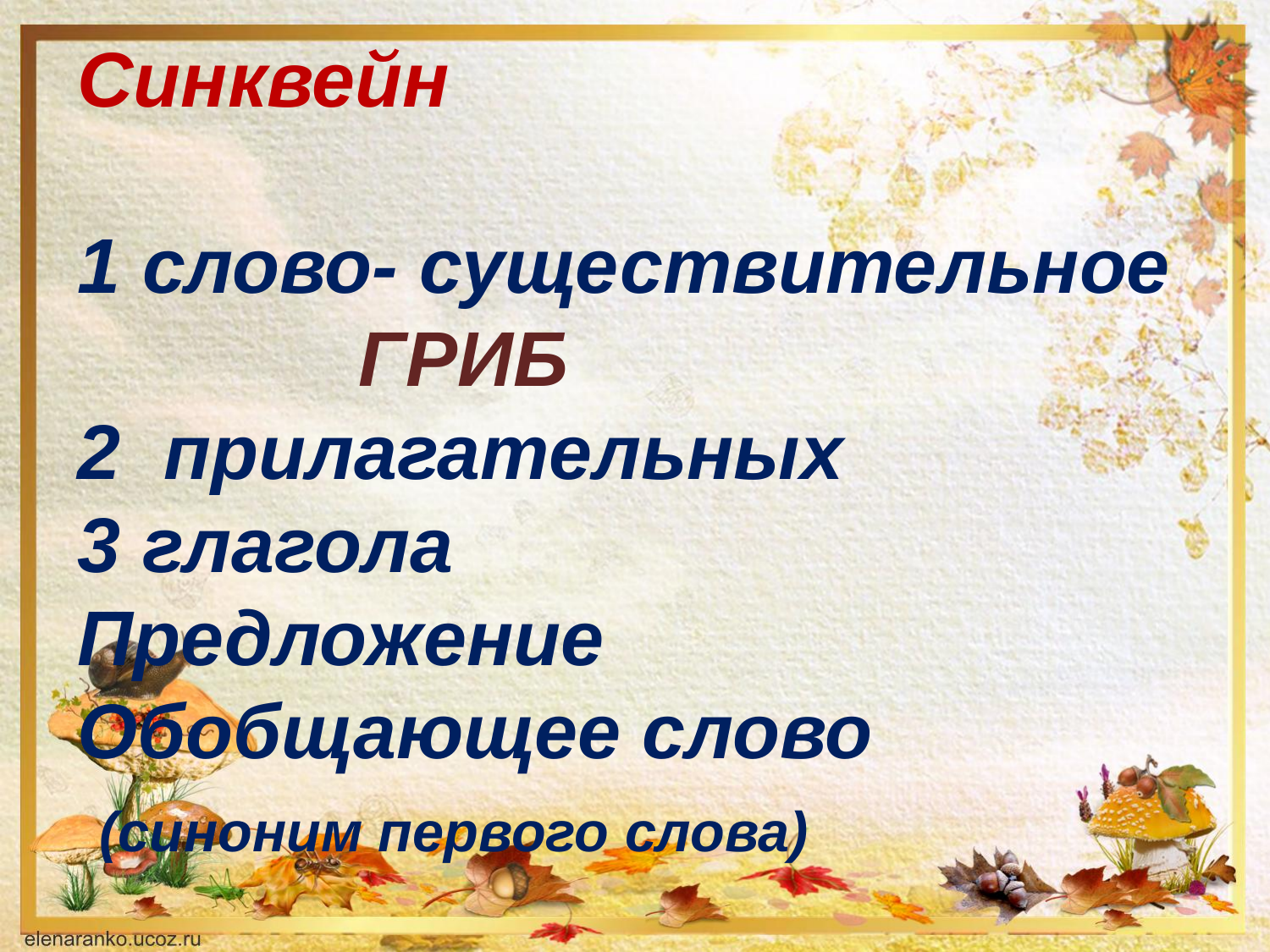

# Синквейн 1 слово- существительное ГРИБ 2  прилагательных 3 глагола Предложение Обобщающее слово (синоним первого слова)